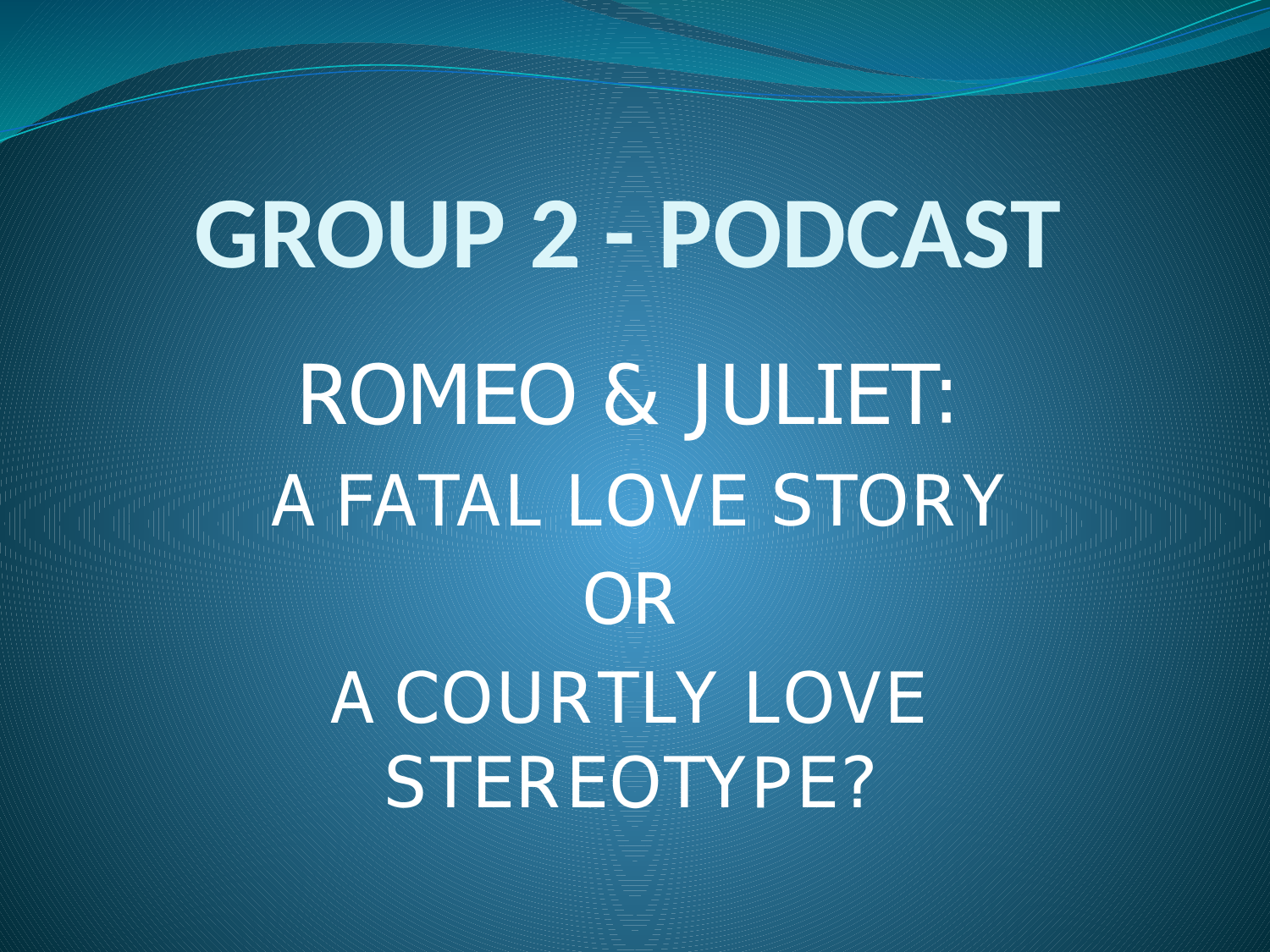

# GROUP 2 - PODCAST
ROMEO & JULIET:
 A FATAL LOVE STORY
OR
A COURTLY LOVE STEREOTYPE?